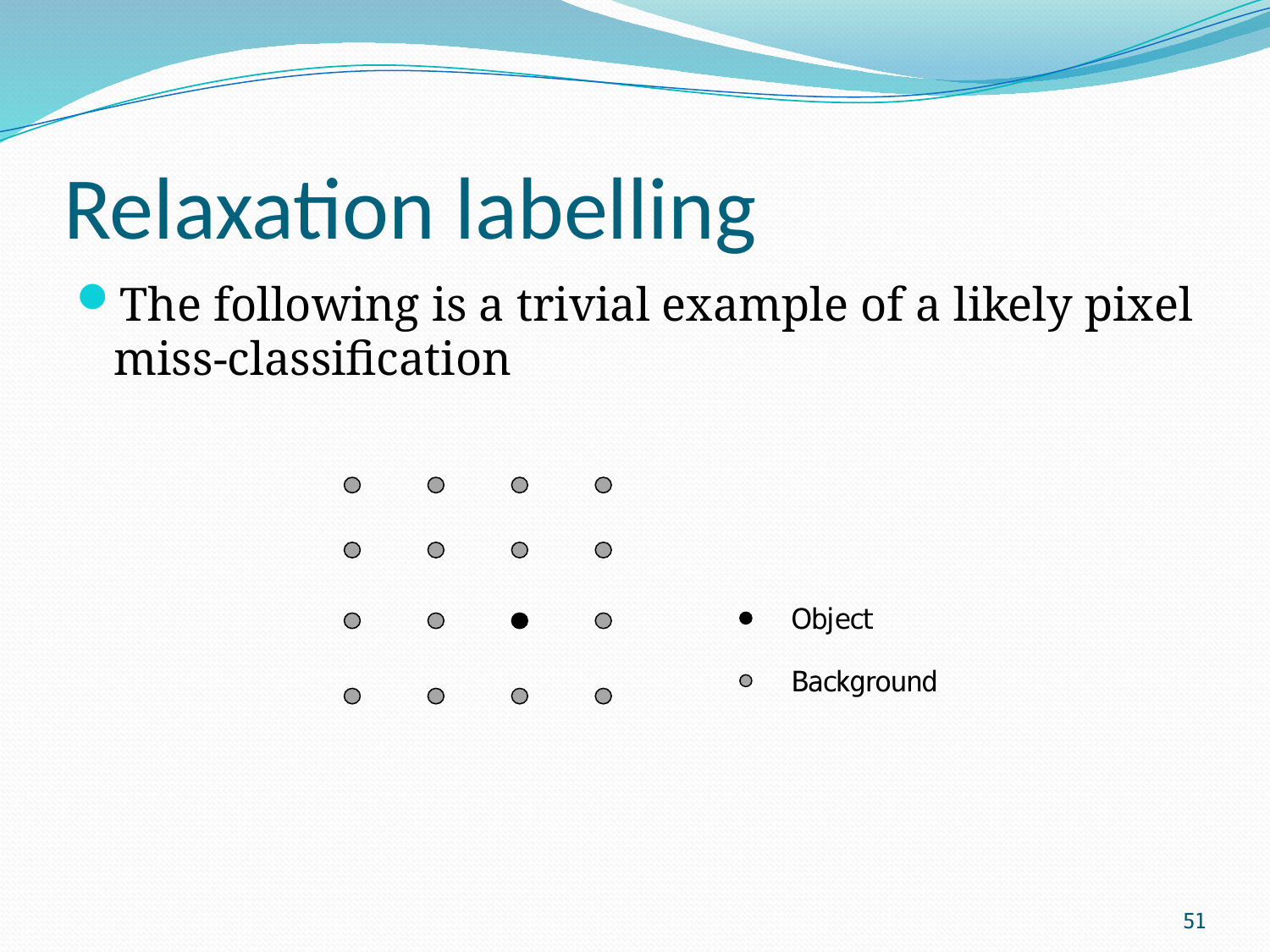

# Relaxation labelling
The following is a trivial example of a likely pixel miss-classification

Object

Background

51